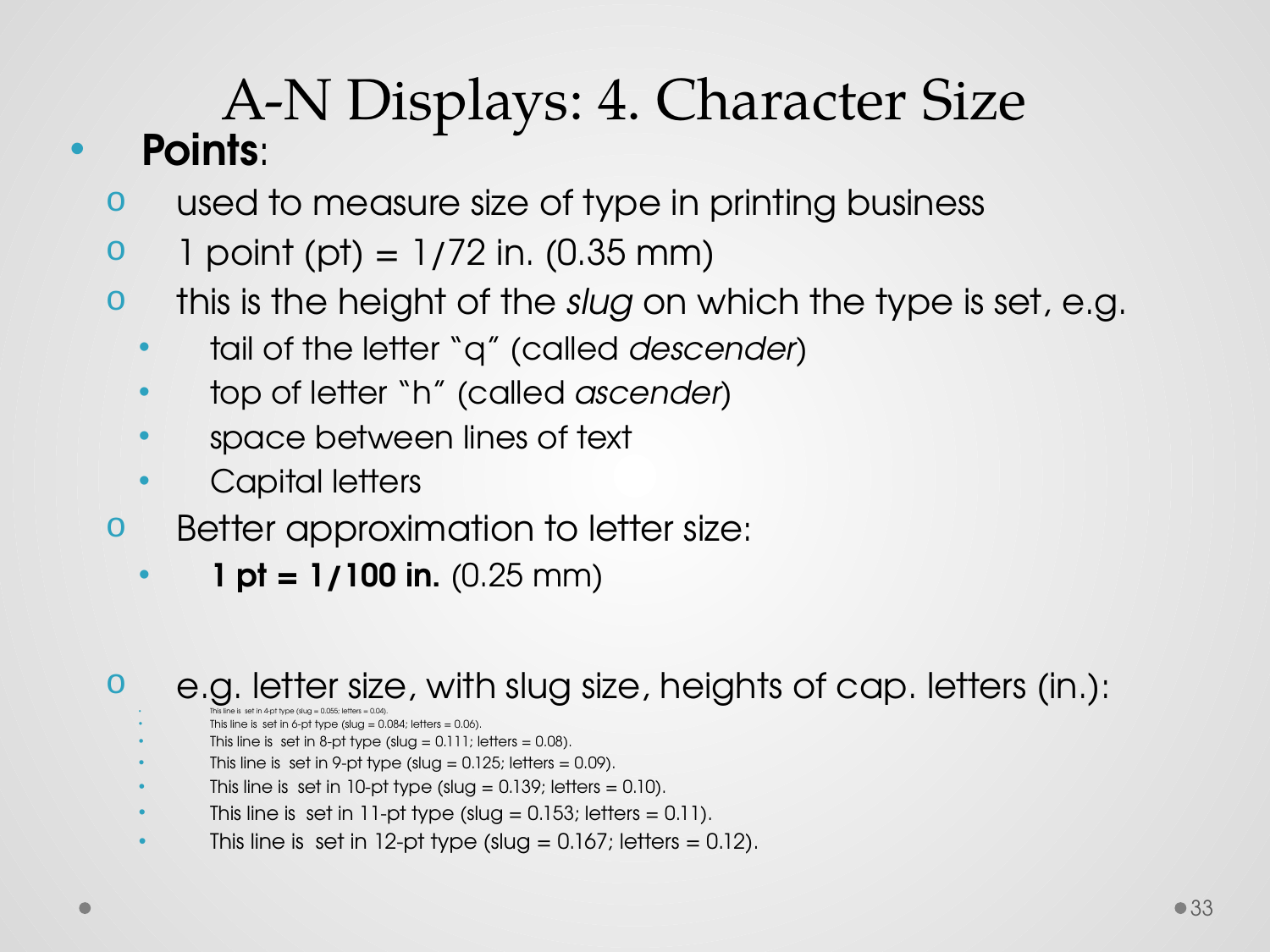

# A-N Displays: 4. Character Size

Points:
used to measure size of type in printing business
1 point (pt) = 1/72 in. (0.35 mm)
this is the height of the slug on which the type is set, e.g.
tail of the letter “q” (called descender)
top of letter “h” (called ascender)
space between lines of text
Capital letters
Better approximation to letter size:
1 pt = 1/100 in. (0.25 mm)

e.g. letter size, with slug size, heights of cap. letters (in.):
This line is  set in 4-pt type (slug = 0.055; letters = 0.04).
This line is  set in 6-pt type (slug = 0.084; letters = 0.06).
This line is  set in 8-pt type (slug = 0.111; letters = 0.08).
This line is  set in 9-pt type (slug = 0.125; letters = 0.09).
This line is  set in 10-pt type (slug = 0.139; letters = 0.10).
This line is  set in 11-pt type (slug = 0.153; letters = 0.11).
This line is  set in 12-pt type (slug = 0.167; letters = 0.12).
33